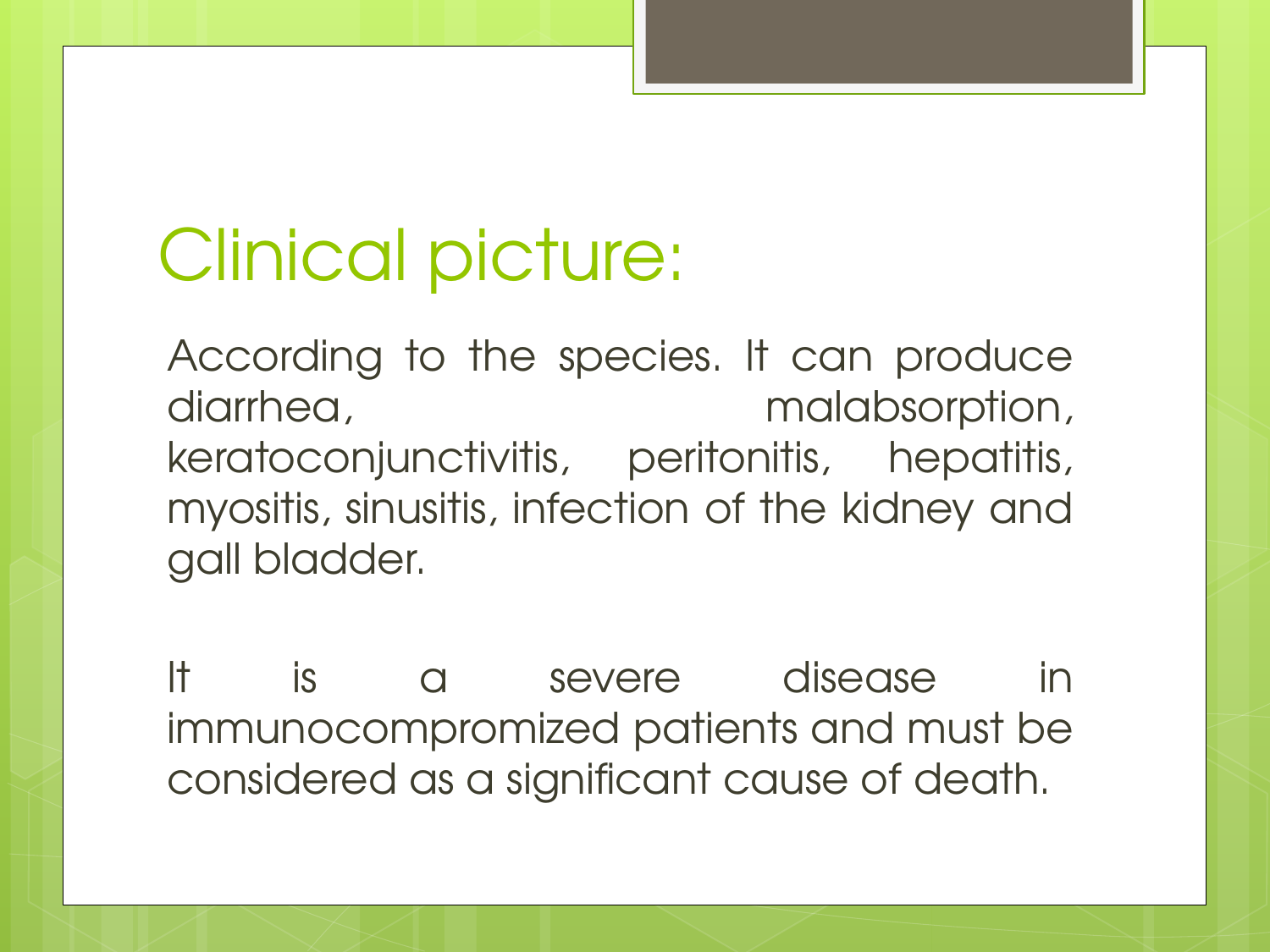

# Clinical picture:
According to the species. It can produce diarrhea, malabsorption, keratoconjunctivitis, peritonitis, hepatitis, myositis, sinusitis, infection of the kidney and gall bladder.

It is a severe disease in immunocompromized patients and must be considered as a significant cause of death.